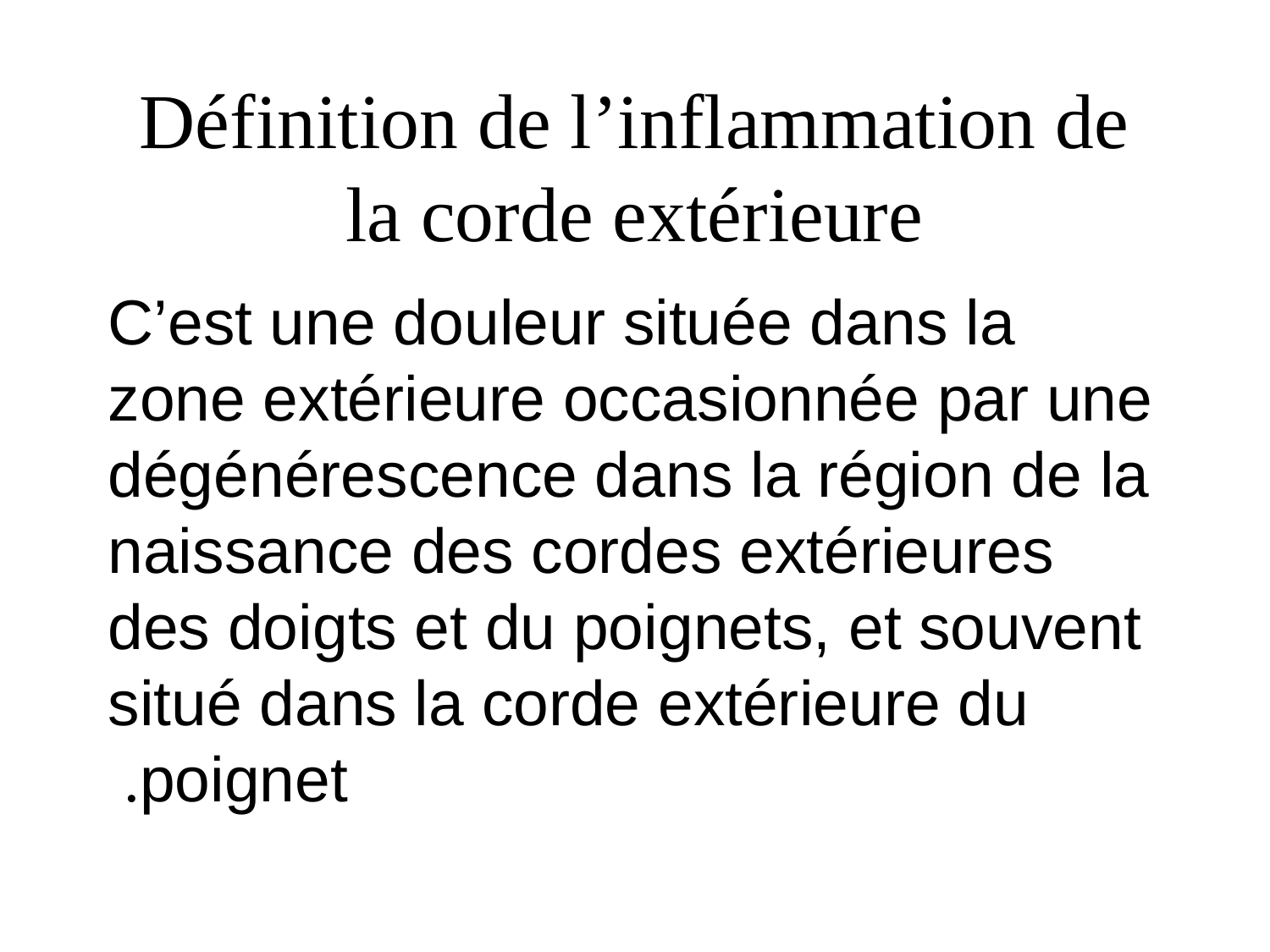

# Définition de l’inflammation de la corde extérieure
C’est une douleur située dans la zone extérieure occasionnée par une dégénérescence dans la région de la naissance des cordes extérieures des doigts et du poignets, et souvent situé dans la corde extérieure du poignet.